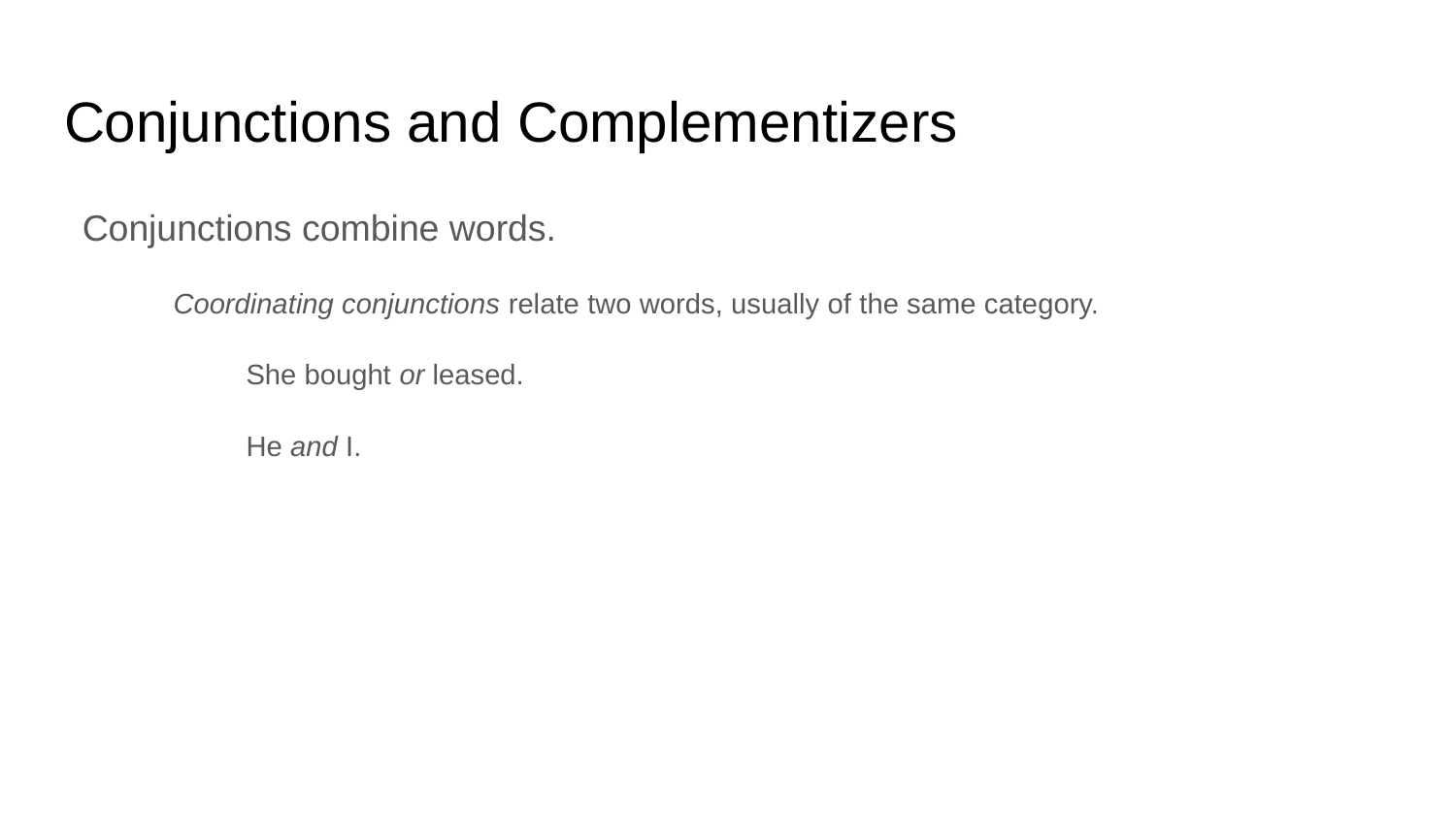

# Conjunctions and Complementizers
Conjunctions combine words.
Coordinating conjunctions relate two words, usually of the same category.
She bought or leased.
He and I.